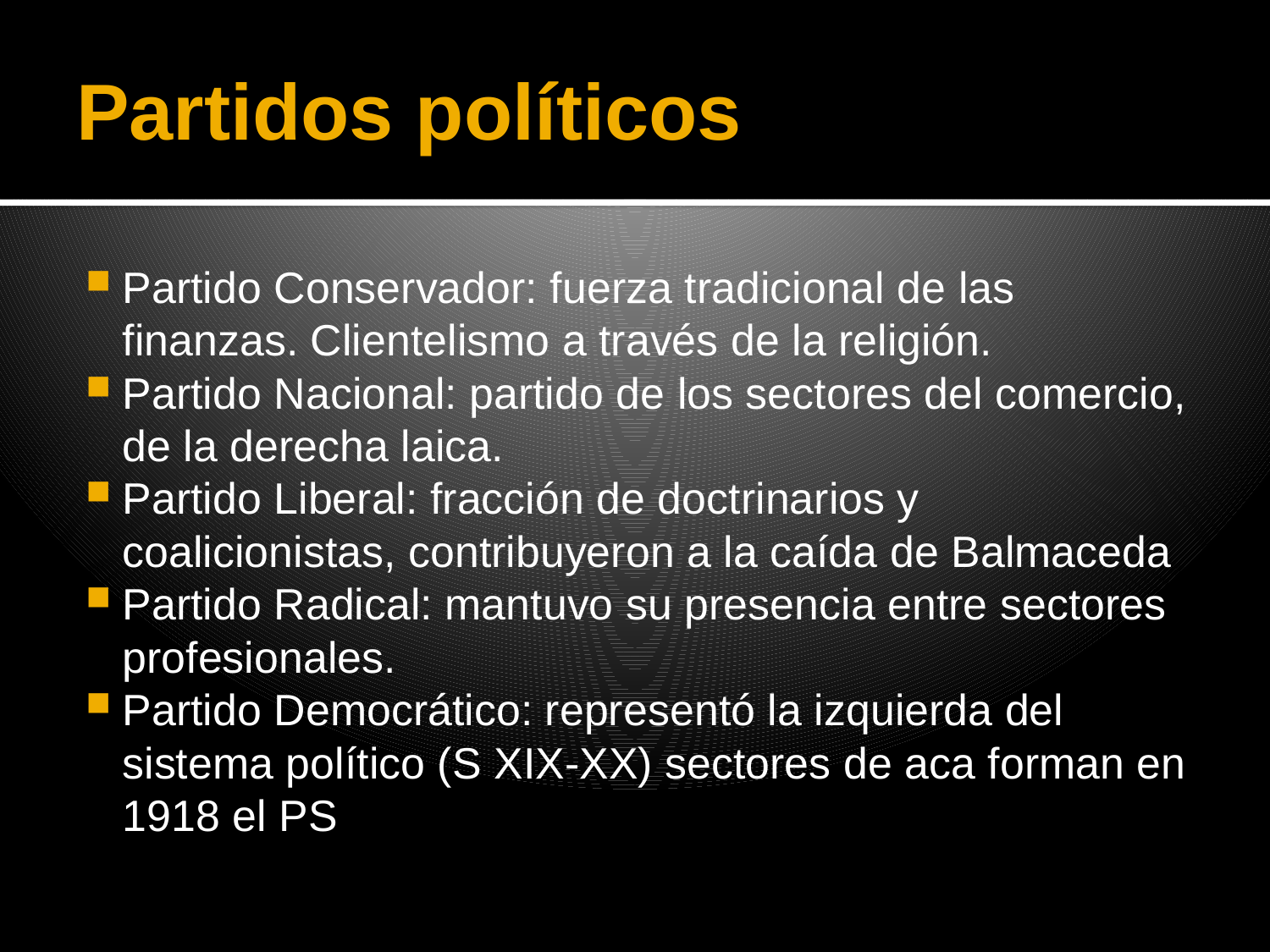

# Partidos políticos
Partido Conservador: fuerza tradicional de las finanzas. Clientelismo a través de la religión.
Partido Nacional: partido de los sectores del comercio, de la derecha laica.
Partido Liberal: fracción de doctrinarios y coalicionistas, contribuyeron a la caída de Balmaceda
Partido Radical: mantuvo su presencia entre sectores profesionales.
Partido Democrático: representó la izquierda del sistema político (S XIX-XX) sectores de aca forman en 1918 el PS